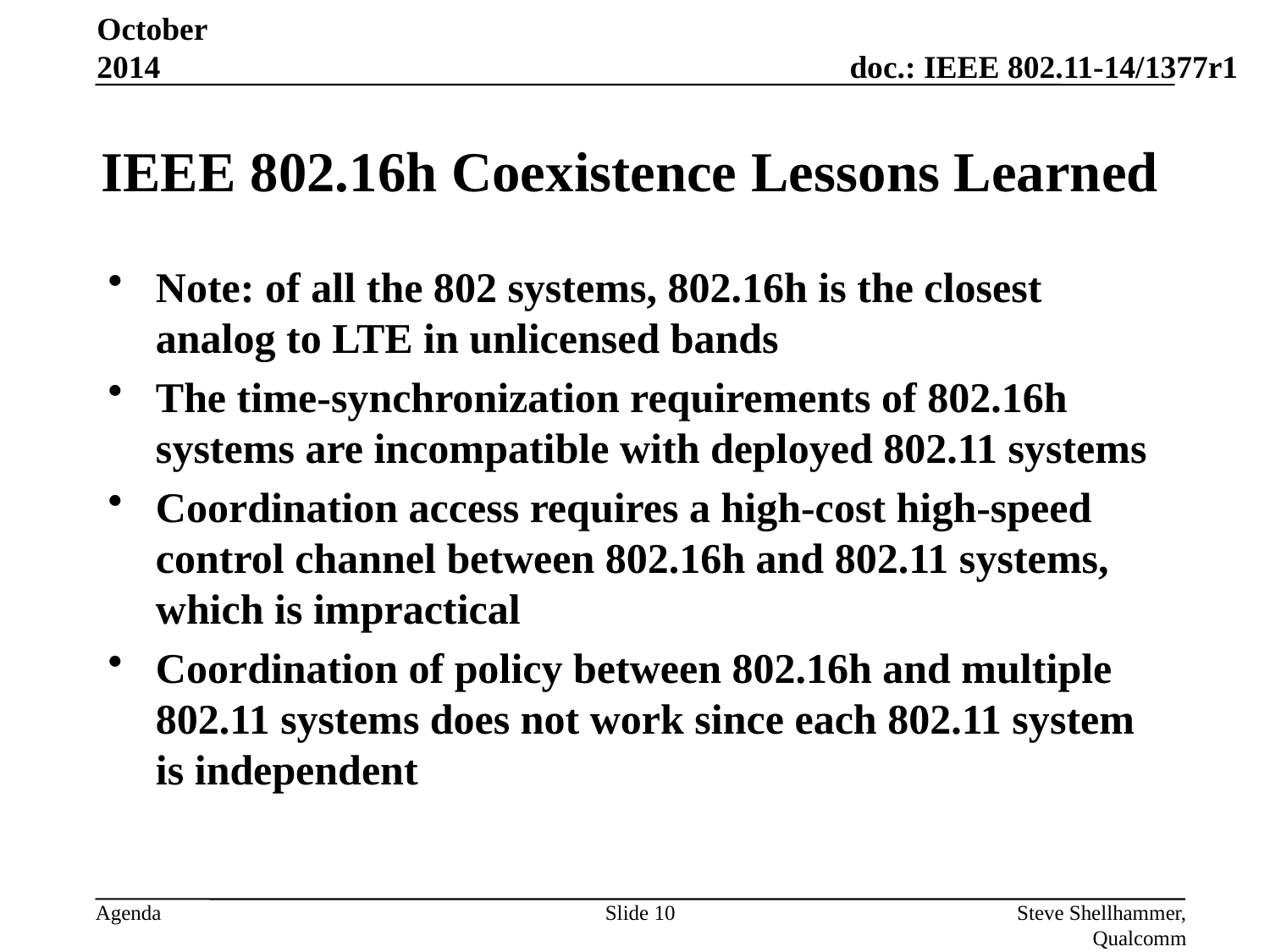

October 2014
# IEEE 802.16h Coexistence Lessons Learned
Note: of all the 802 systems, 802.16h is the closest analog to LTE in unlicensed bands
The time-synchronization requirements of 802.16h systems are incompatible with deployed 802.11 systems
Coordination access requires a high-cost high-speed control channel between 802.16h and 802.11 systems, which is impractical
Coordination of policy between 802.16h and multiple 802.11 systems does not work since each 802.11 system is independent

Slide 10
Steve Shellhammer, Qualcomm